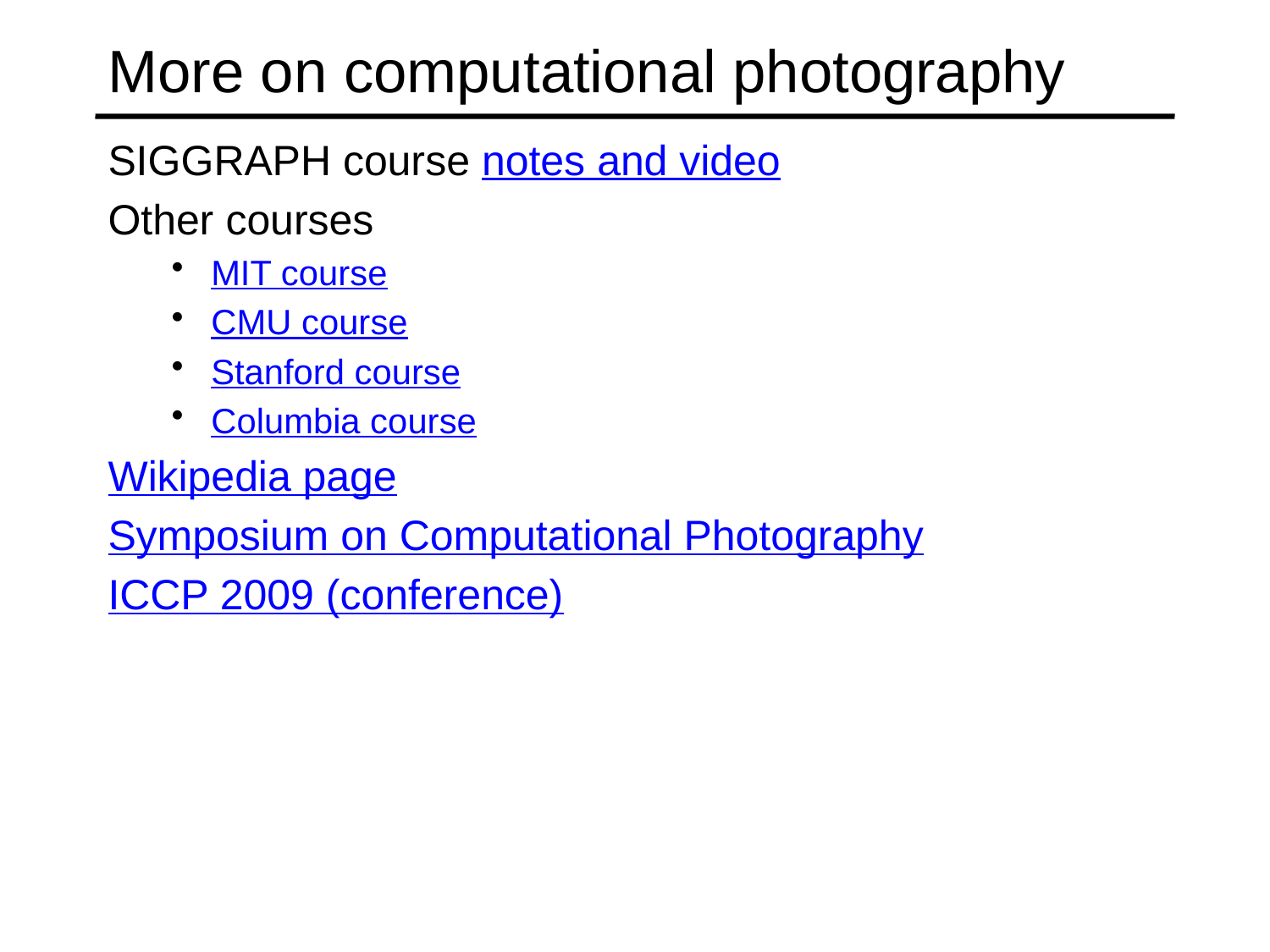

# More on computational photography
SIGGRAPH course notes and video
Other courses
MIT course
CMU course
Stanford course
Columbia course
Wikipedia page
Symposium on Computational Photography
ICCP 2009 (conference)